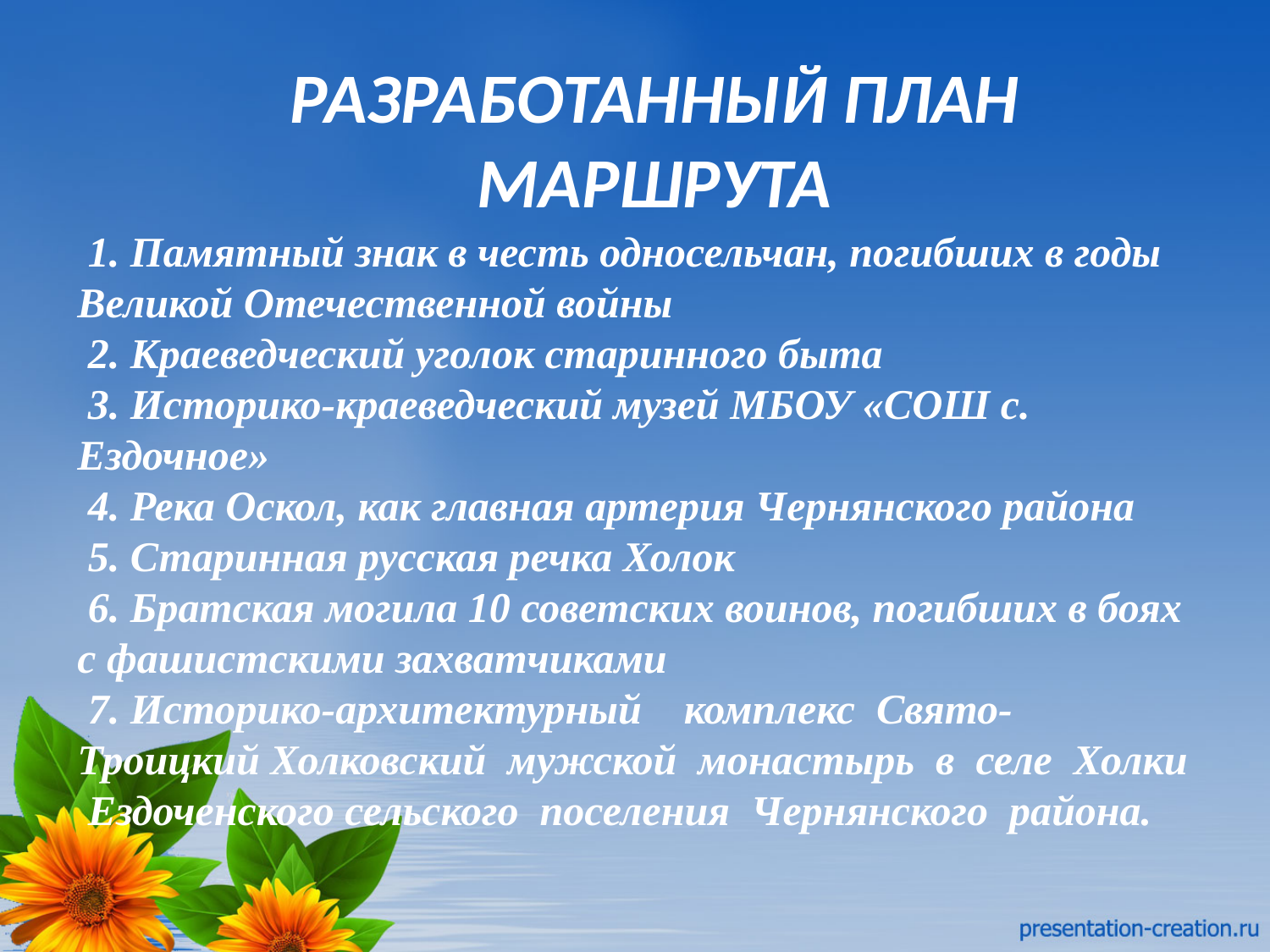

# Разработанный план маршрута
 1. Памятный знак в честь односельчан, погибших в годы Великой Отечественной войны
 2. Краеведческий уголок старинного быта
 3. Историко-краеведческий музей МБОУ «СОШ с. Ездочное»
 4. Река Оскол, как главная артерия Чернянского района
 5. Старинная русская речка Холок
 6. Братская могила 10 советских воинов, погибших в боях с фашистскими захватчиками
 7. Историко-архитектурный    комплекс  Свято-Троицкий Холковский  мужской  монастырь  в  селе  Холки  Ездоченского сельского  поселения  Чернянского  района.